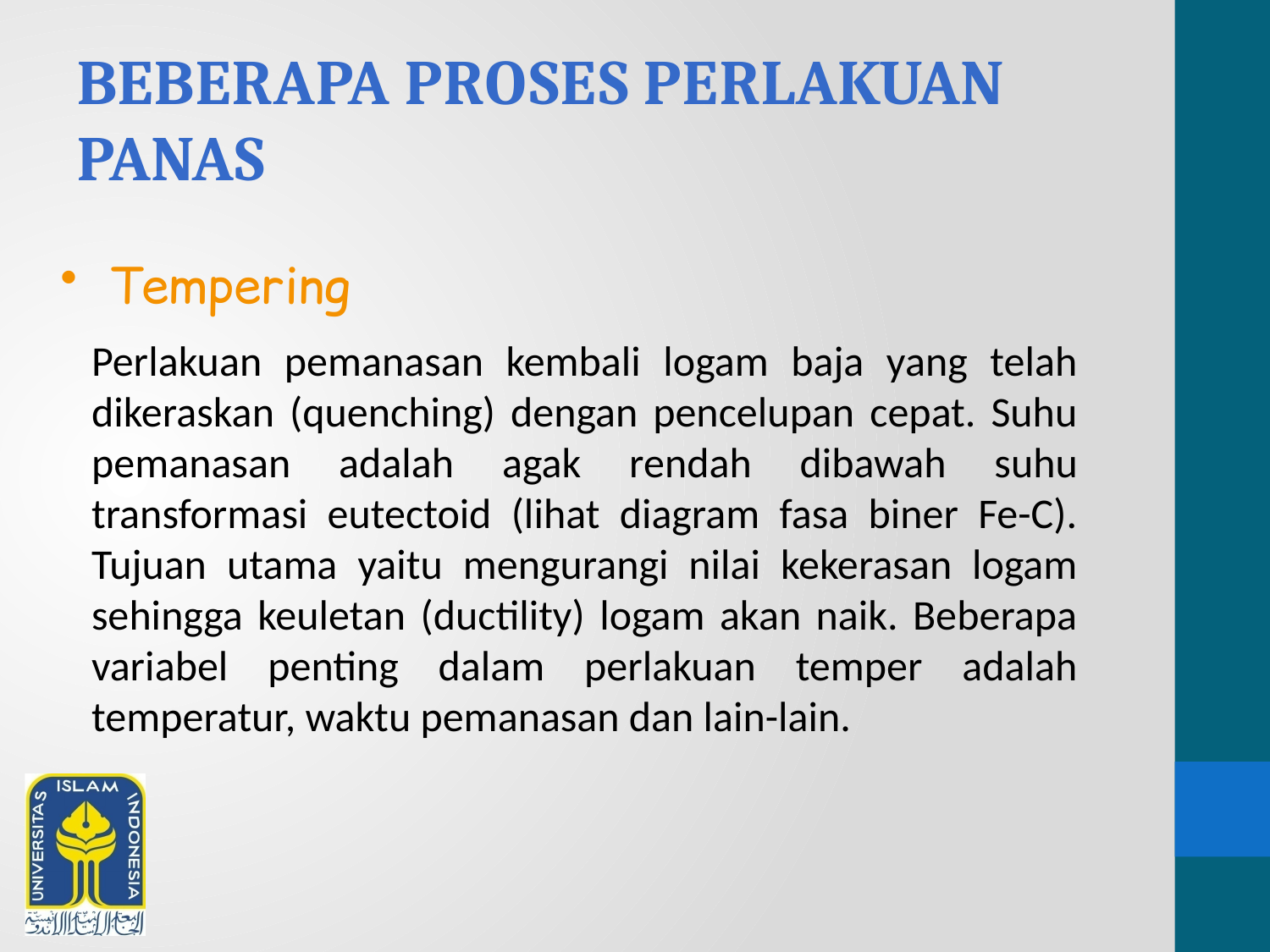

# Beberapa proses perlakuan panas
Tempering
Perlakuan pemanasan kembali logam baja yang telah dikeraskan (quenching) dengan pencelupan cepat. Suhu pemanasan adalah agak rendah dibawah suhu transformasi eutectoid (lihat diagram fasa biner Fe-C). Tujuan utama yaitu mengurangi nilai kekerasan logam sehingga keuletan (ductility) logam akan naik. Beberapa variabel penting dalam perlakuan temper adalah temperatur, waktu pemanasan dan lain-lain.